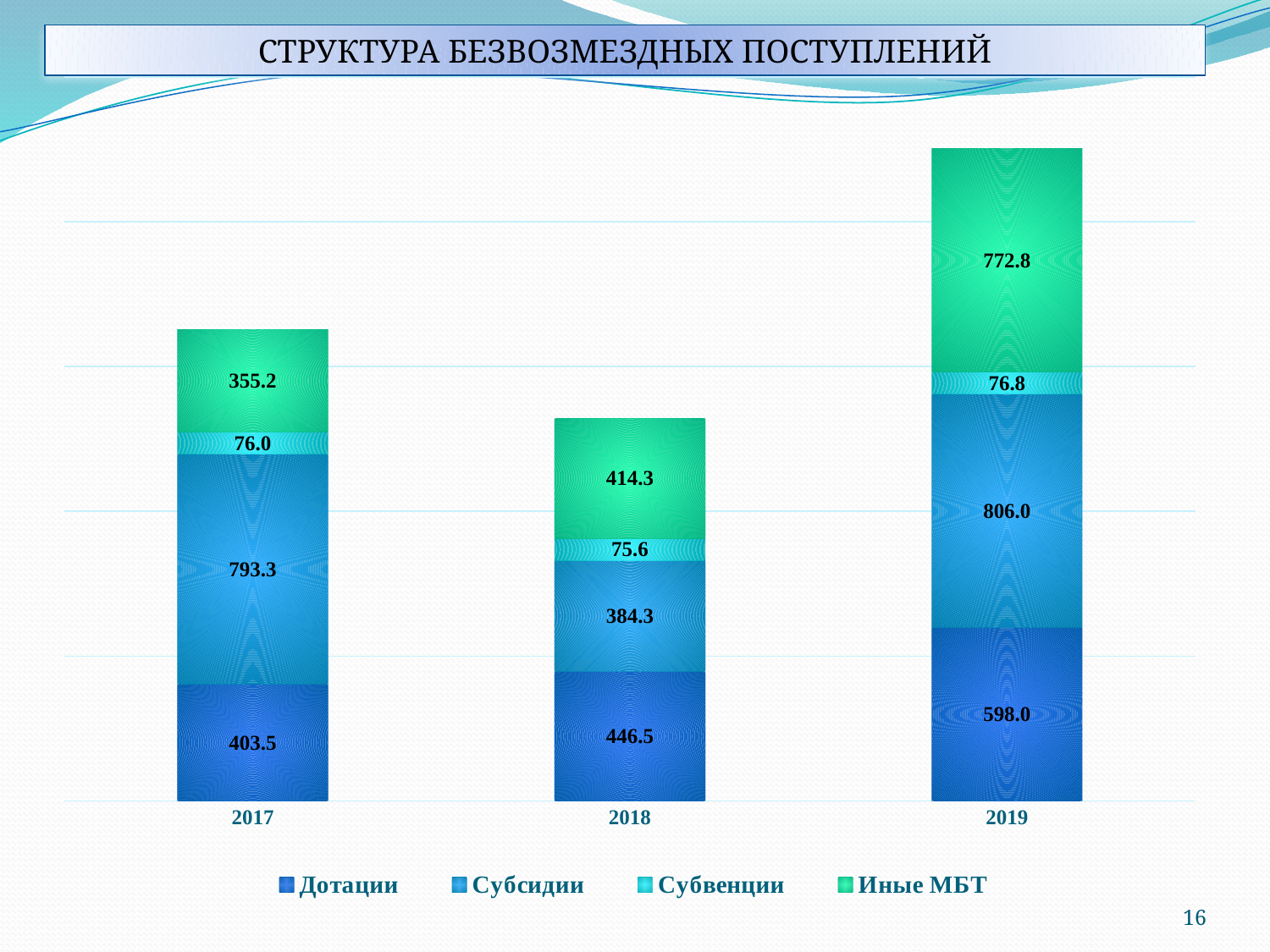

СТРУКТУРА БЕЗВОЗМЕЗДНЫХ ПОСТУПЛЕНИЙ

### Chart

| Category | Дотации | Субсидии | Субвенции | Иные МБТ |
|---|---|---|---|---|
| 2017 | 403.5 | 793.3 | 76.0 | 355.2 |
| 2018 | 446.5 | 384.3 | 75.6 | 414.3 |
| 2019 | 598.0 | 806.0 | 76.8 | 772.8 |
16